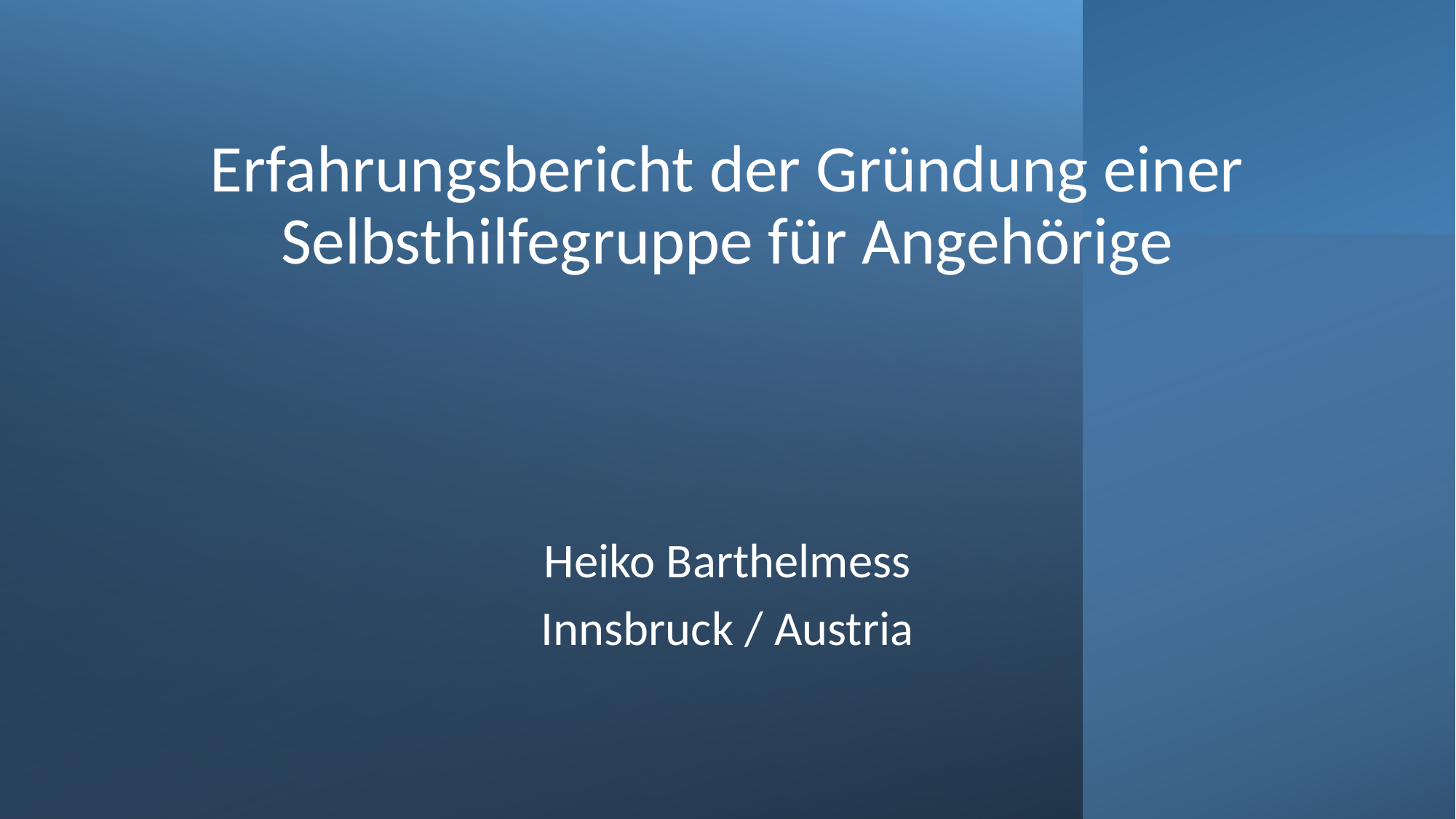

Erfahrungsbericht der Gründung einer Selbsthilfegruppe für Angehörige
Heiko Barthelmess
Innsbruck / Austria